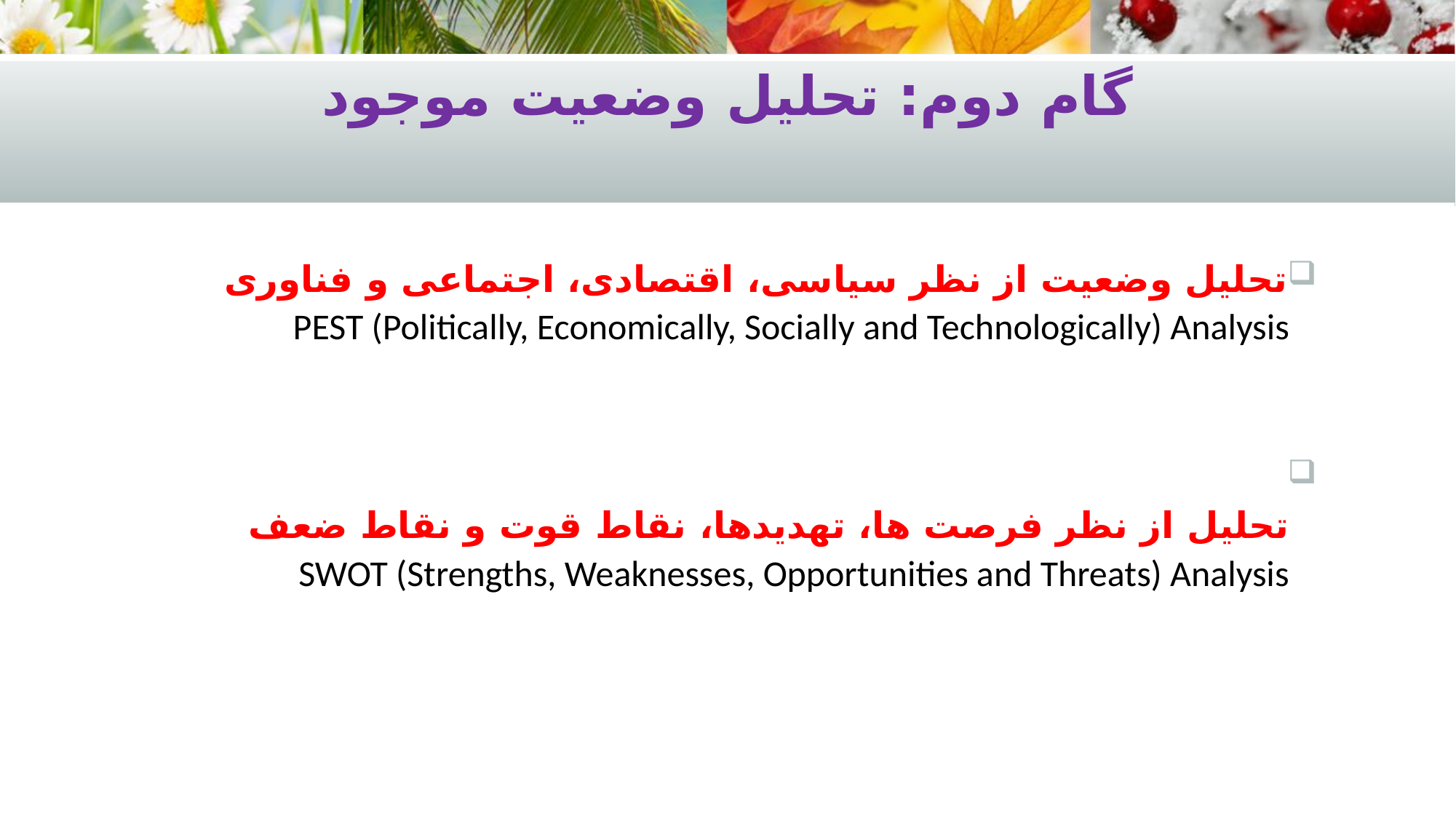

# گام دوم: تحلیل وضعیت موجود
تحلیل وضعیت از نظر سیاسی، اقتصادی، اجتماعی و فناوری
PEST (Politically, Economically, Socially and Technologically) Analysis

تحلیل از نظر فرصت ها، تهدیدها، نقاط قوت و نقاط ضعف
SWOT (Strengths, Weaknesses, Opportunities and Threats) Analysis